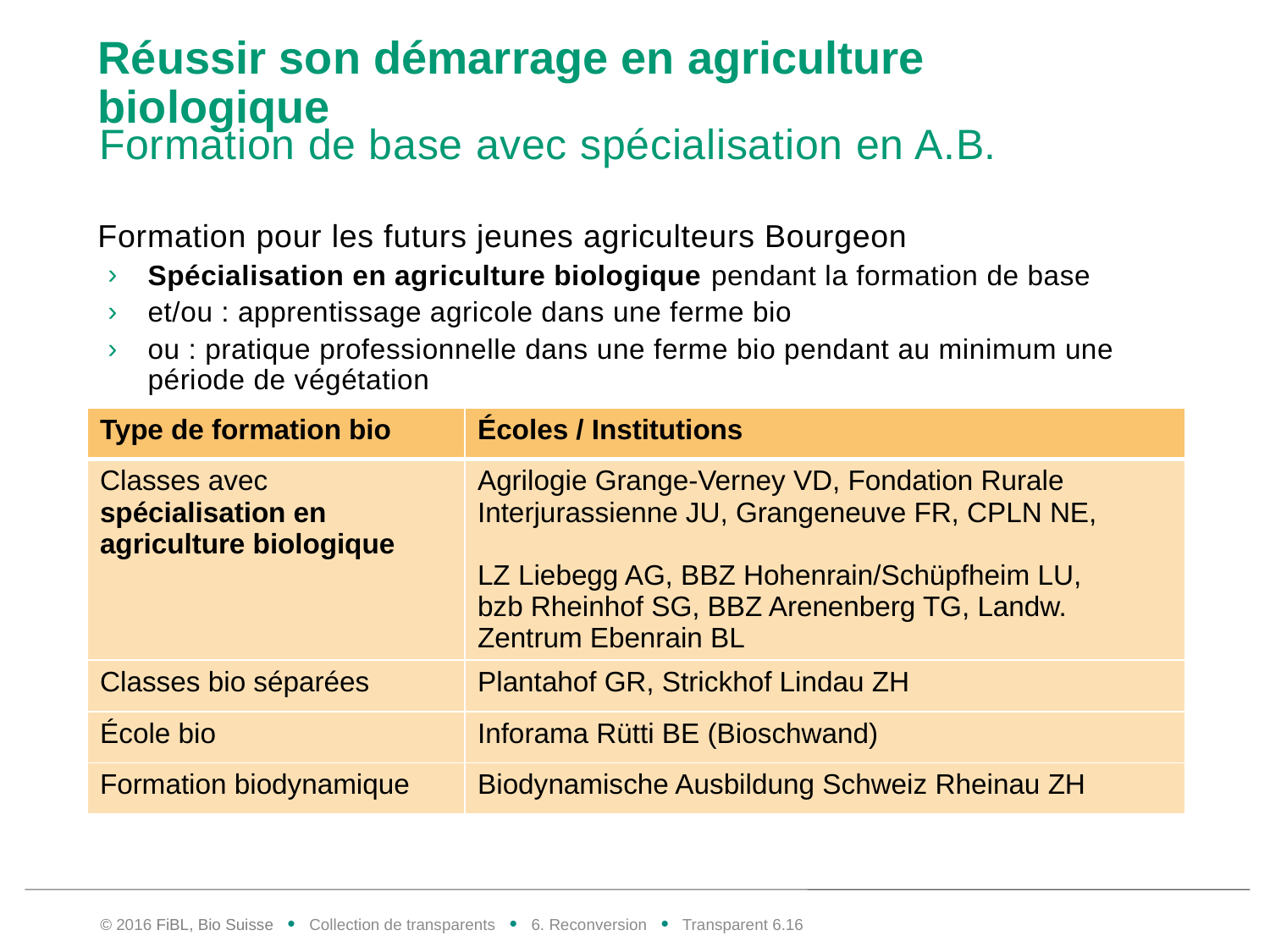

# Réussir son démarrage en agriculture biologique
Formation de base avec spécialisation en A.B.
Formation pour les futurs jeunes agriculteurs Bourgeon
Spécialisation en agriculture biologique pendant la formation de base
et/ou : apprentissage agricole dans une ferme bio
ou : pratique professionnelle dans une ferme bio pendant au minimum une période de végétation
| Type de formation bio | Écoles / Institutions |
| --- | --- |
| Classes avec spécialisation en agriculture biologique | Agrilogie Grange-Verney VD, Fondation Rurale Interjurassienne JU, Grangeneuve FR, CPLN NE, LZ Liebegg AG, BBZ Hohenrain/Schüpfheim LU, bzb Rheinhof SG, BBZ Arenenberg TG, Landw. Zentrum Ebenrain BL |
| Classes bio séparées | Plantahof GR, Strickhof Lindau ZH |
| École bio | Inforama Rütti BE (Bioschwand) |
| Formation biodynamique | Biodynamische Ausbildung Schweiz Rheinau ZH |

© 2016 FiBL, Bio Suisse   •   Collection de transparents   •   6. Reconversion   •   Transparent 6.16